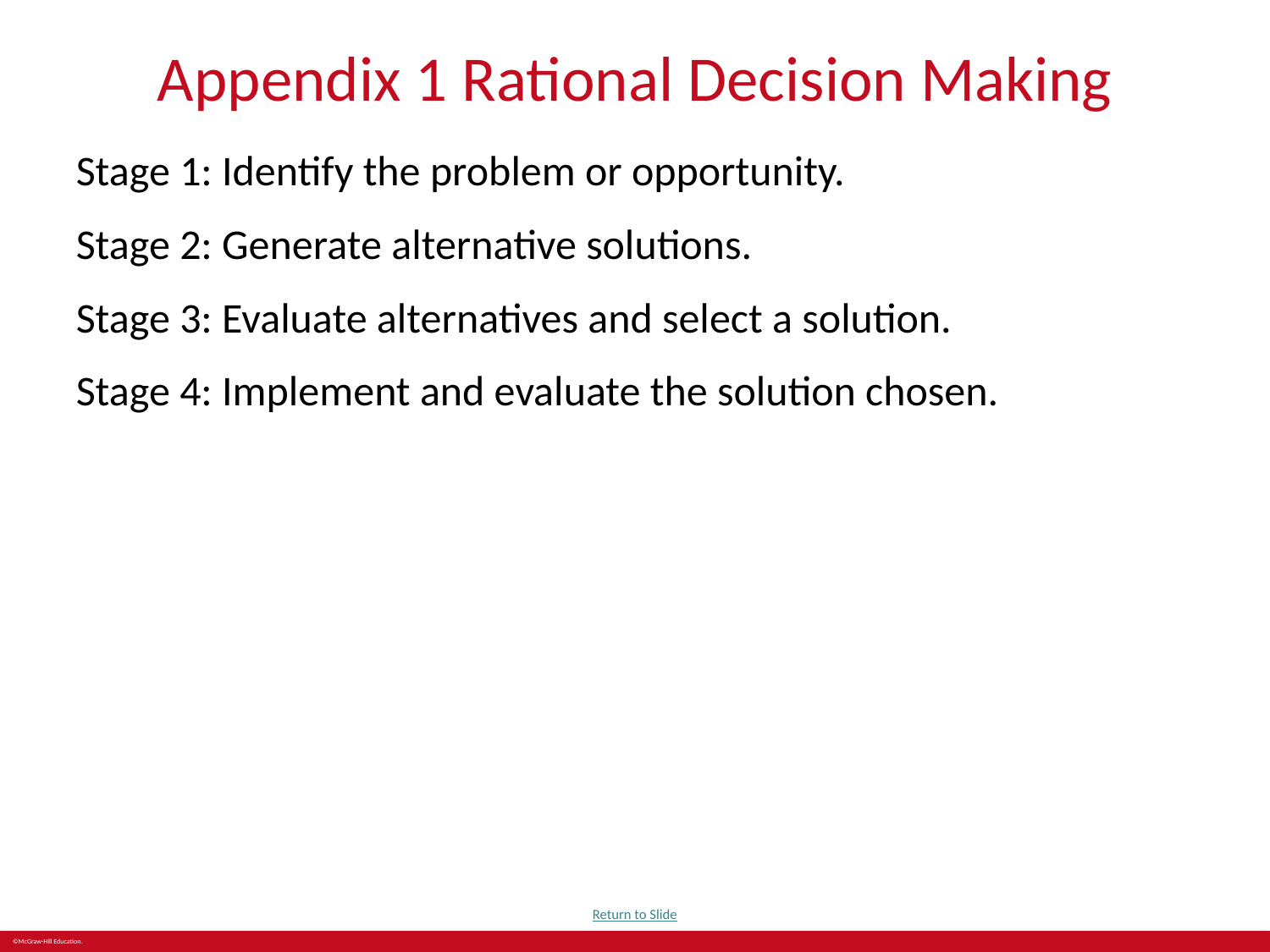

# Appendix 1 Rational Decision Making
Stage 1: Identify the problem or opportunity.
Stage 2: Generate alternative solutions.
Stage 3: Evaluate alternatives and select a solution.
Stage 4: Implement and evaluate the solution chosen.
Return to Slide